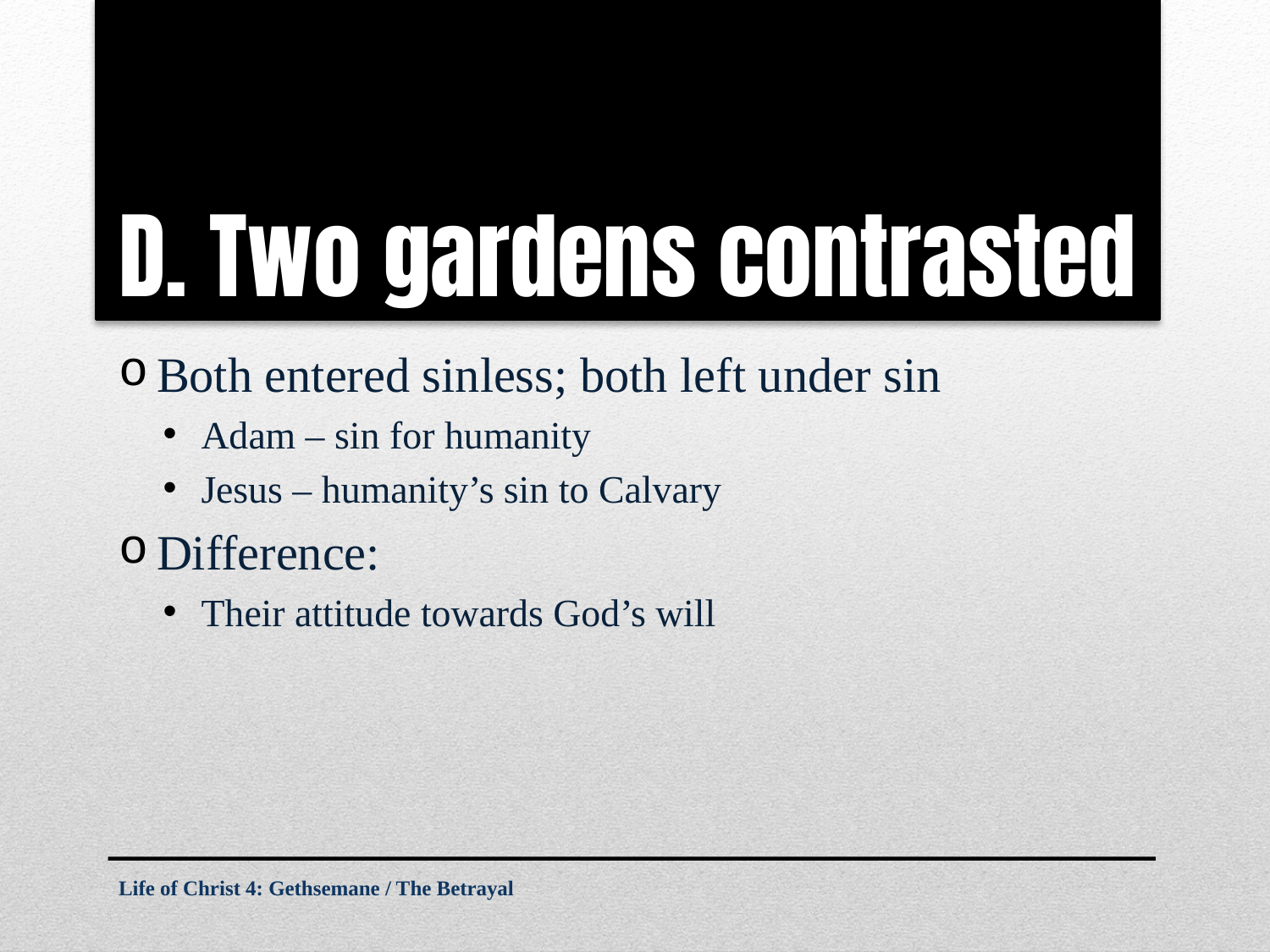

# D. Two gardens contrasted
Both entered sinless; both left under sin
Adam – sin for humanity
Jesus – humanity’s sin to Calvary
Difference:
Their attitude towards God’s will

Life of Christ 4: Gethsemane / The Betrayal